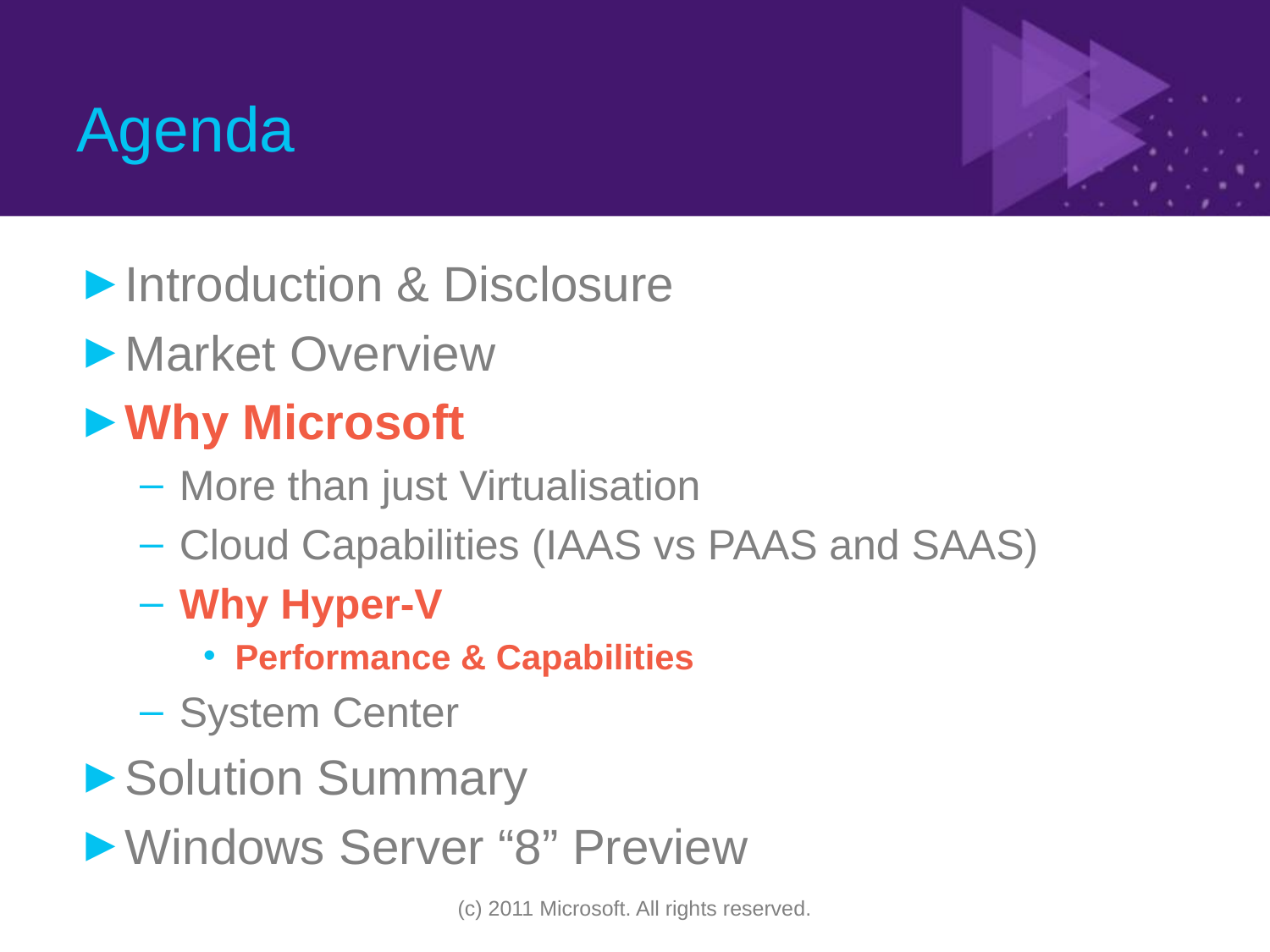

# Agenda
Introduction & Disclosure
Market Overview
Why Microsoft
More than just Virtualisation
Cloud Capabilities (IAAS vs PAAS and SAAS)
Why Hyper-V
Performance & Capabilities
System Center
Solution Summary
Windows Server “8” Preview
(c) 2011 Microsoft. All rights reserved.